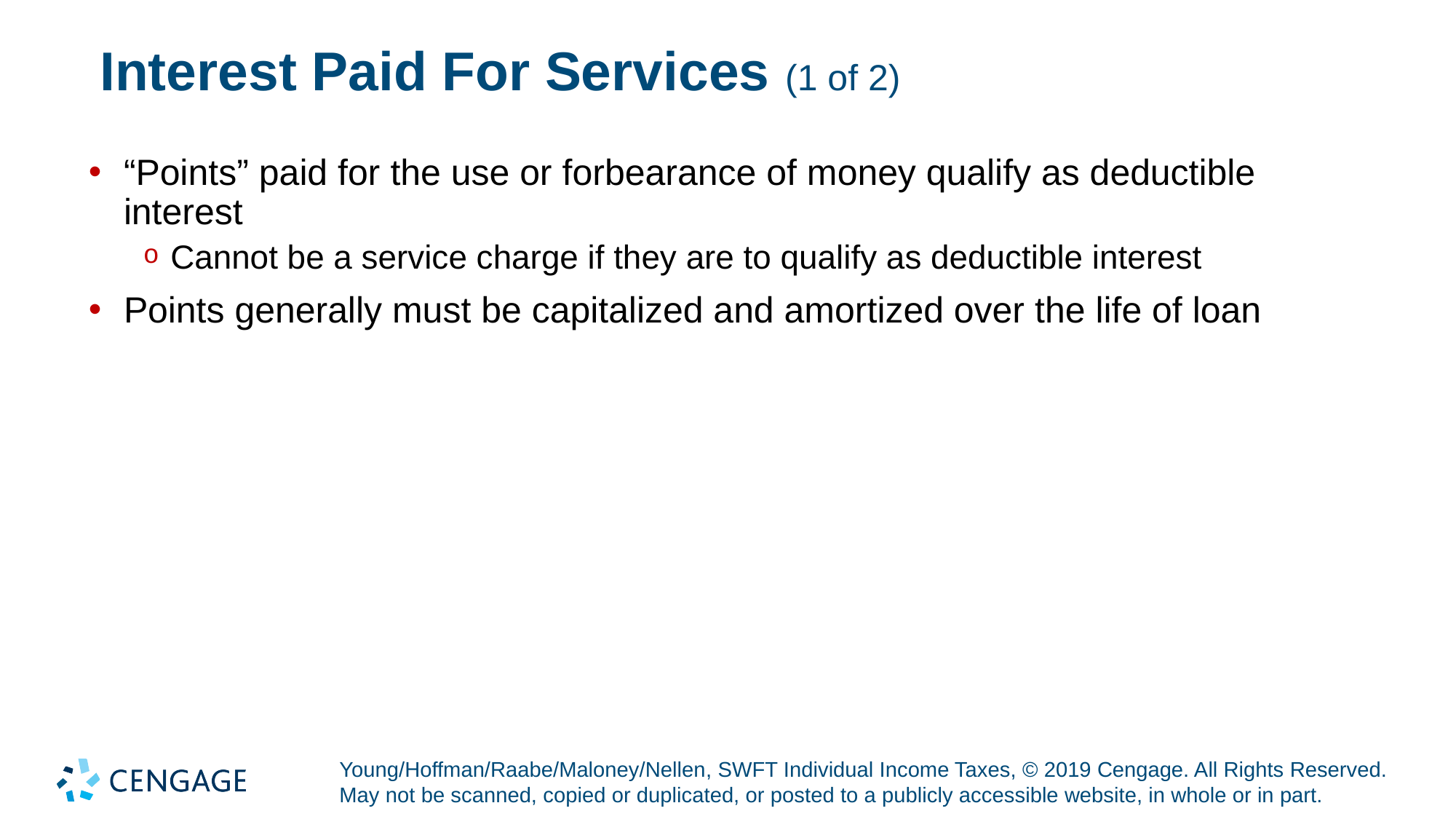

# Interest Paid For Services (1 of 2)
“Points” paid for the use or forbearance of money qualify as deductible interest
Cannot be a service charge if they are to qualify as deductible interest
Points generally must be capitalized and amortized over the life of loan